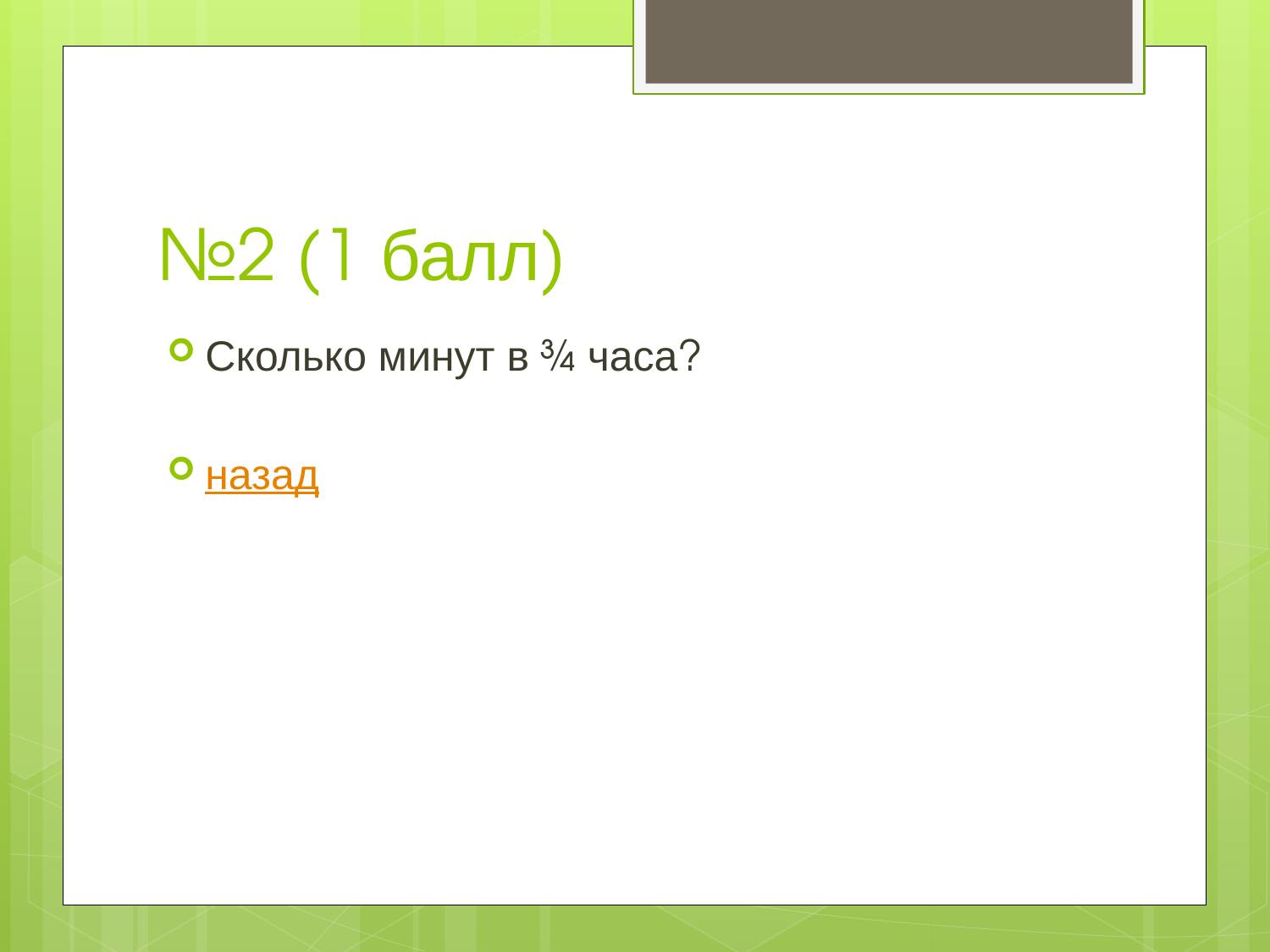

# №2 (1 балл)
Сколько минут в ¾ часа?

назад